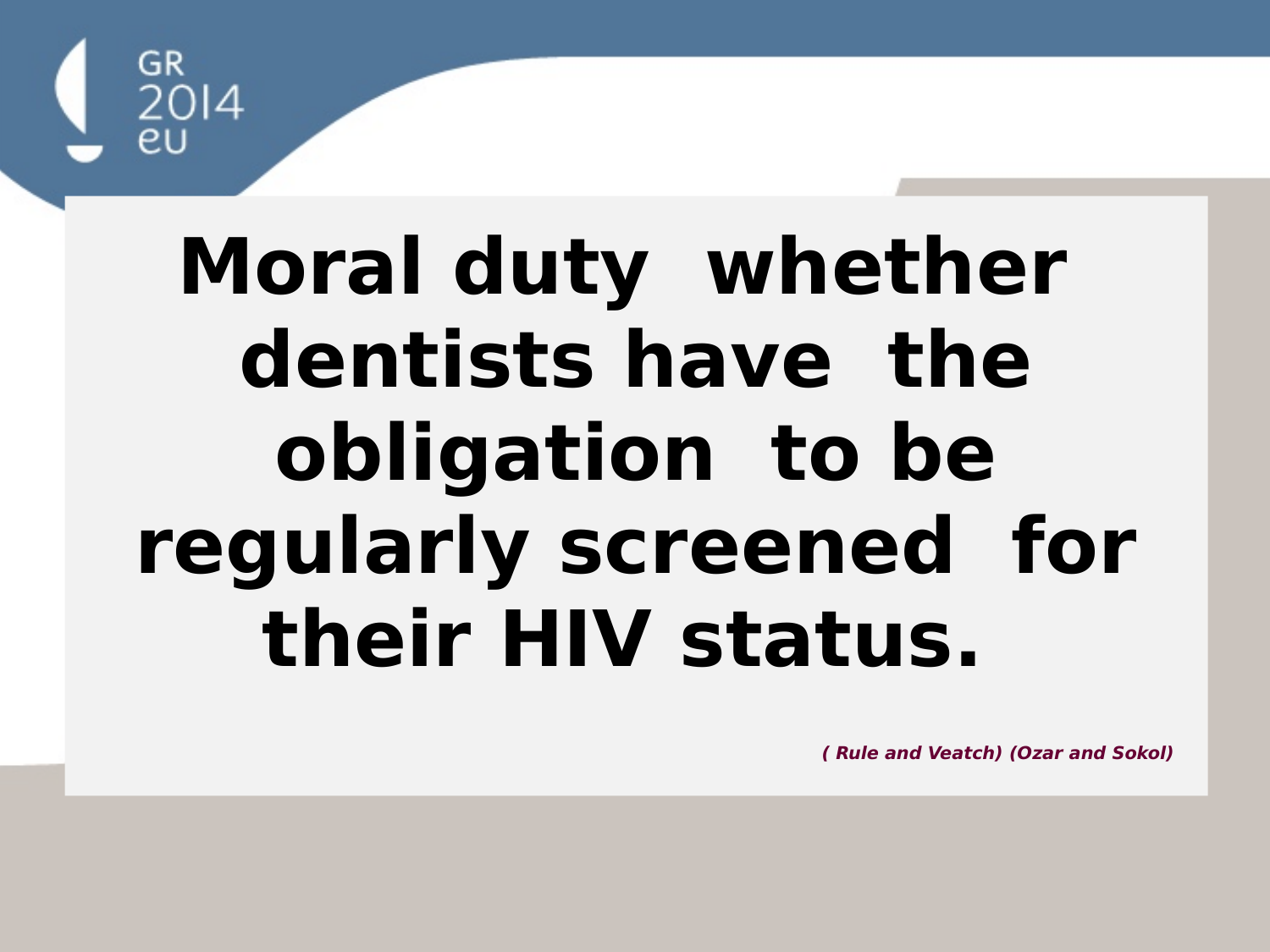

# Moral duty  whether  dentists have  the obligation  to be regularly screened  for their HIV status. ( Rule and Veatch) (Ozar and Sokol)